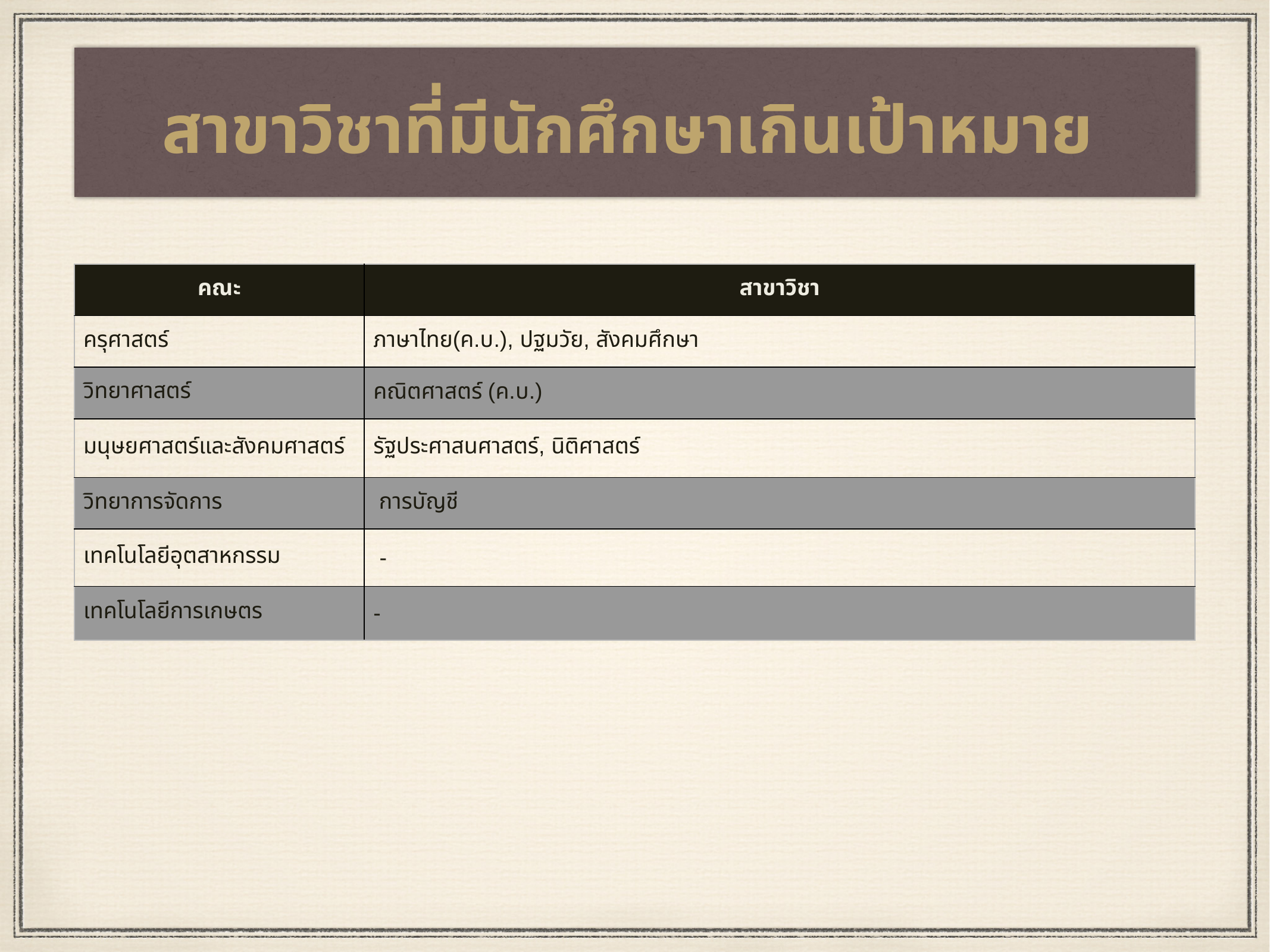

สาขาวิชาที่มีนักศึกษาเกินเป้าหมาย
| คณะ | สาขาวิชา |
| --- | --- |
| ครุศาสตร์ | ภาษาไทย(ค.บ.), ปฐมวัย, สังคมศึกษา |
| วิทยาศาสตร์ | คณิตศาสตร์ (ค.บ.) |
| มนุษยศาสตร์และสังคมศาสตร์ | รัฐประศาสนศาสตร์, นิติศาสตร์ |
| วิทยาการจัดการ | การบัญชี |
| เทคโนโลยีอุตสาหกรรม | - |
| เทคโนโลยีการเกษตร | - |